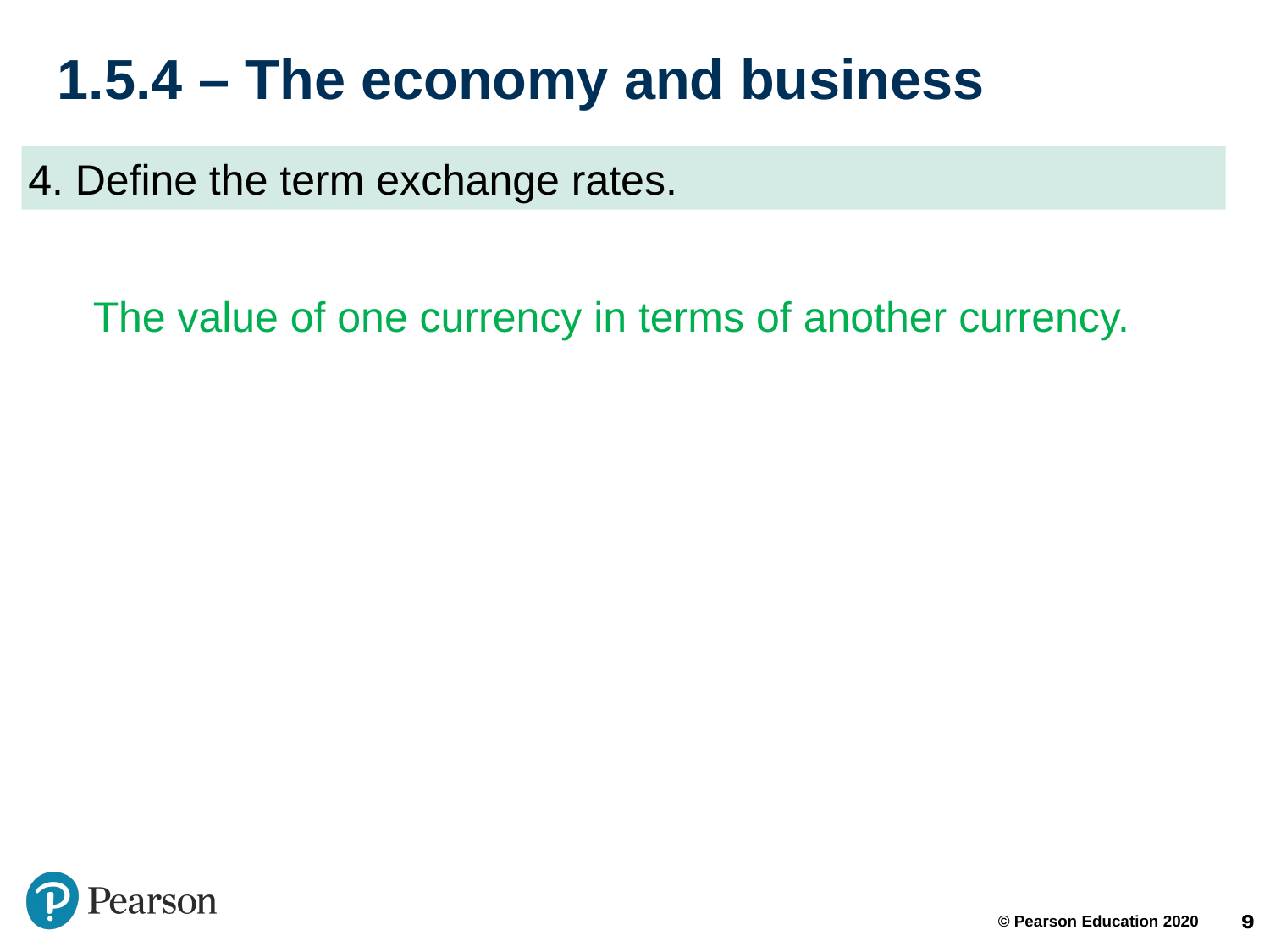

# 1.5.4 – The economy and business
4. Define the term exchange rates.
The value of one currency in terms of another currency.

9